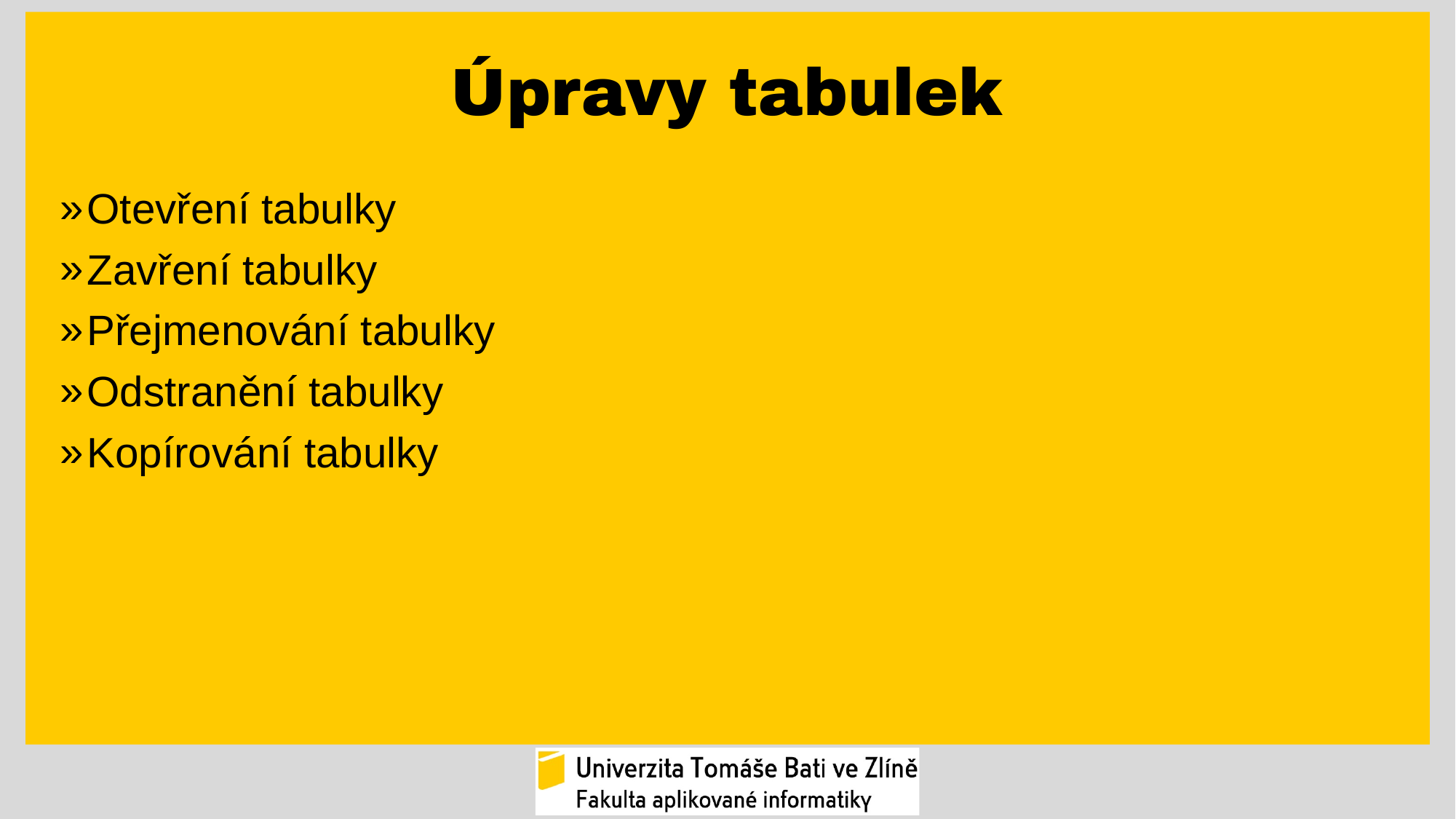

# Úpravy tabulek
Otevření tabulky
Zavření tabulky
Přejmenování tabulky
Odstranění tabulky
Kopírování tabulky